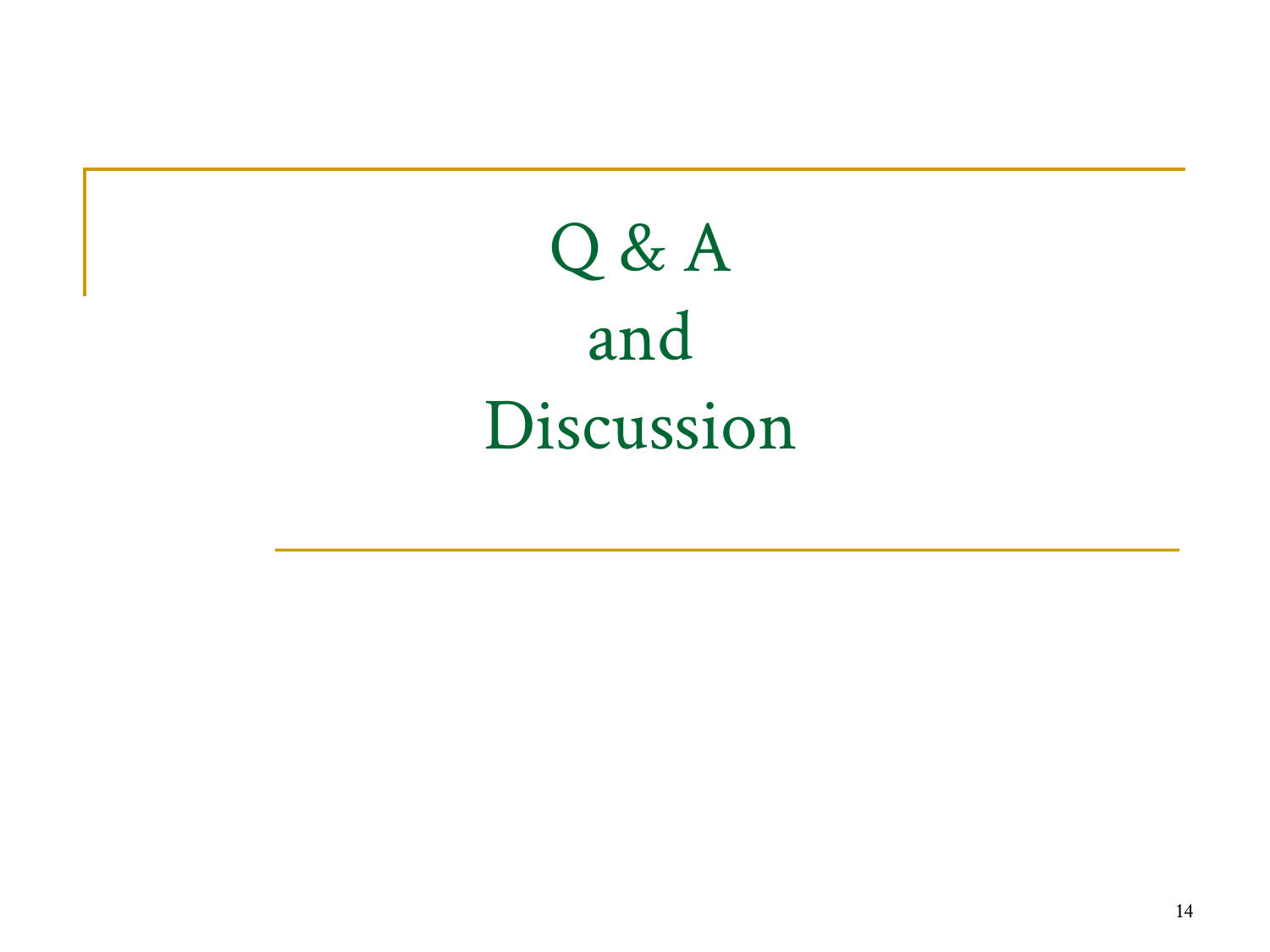

# Q & A and Discussion
14